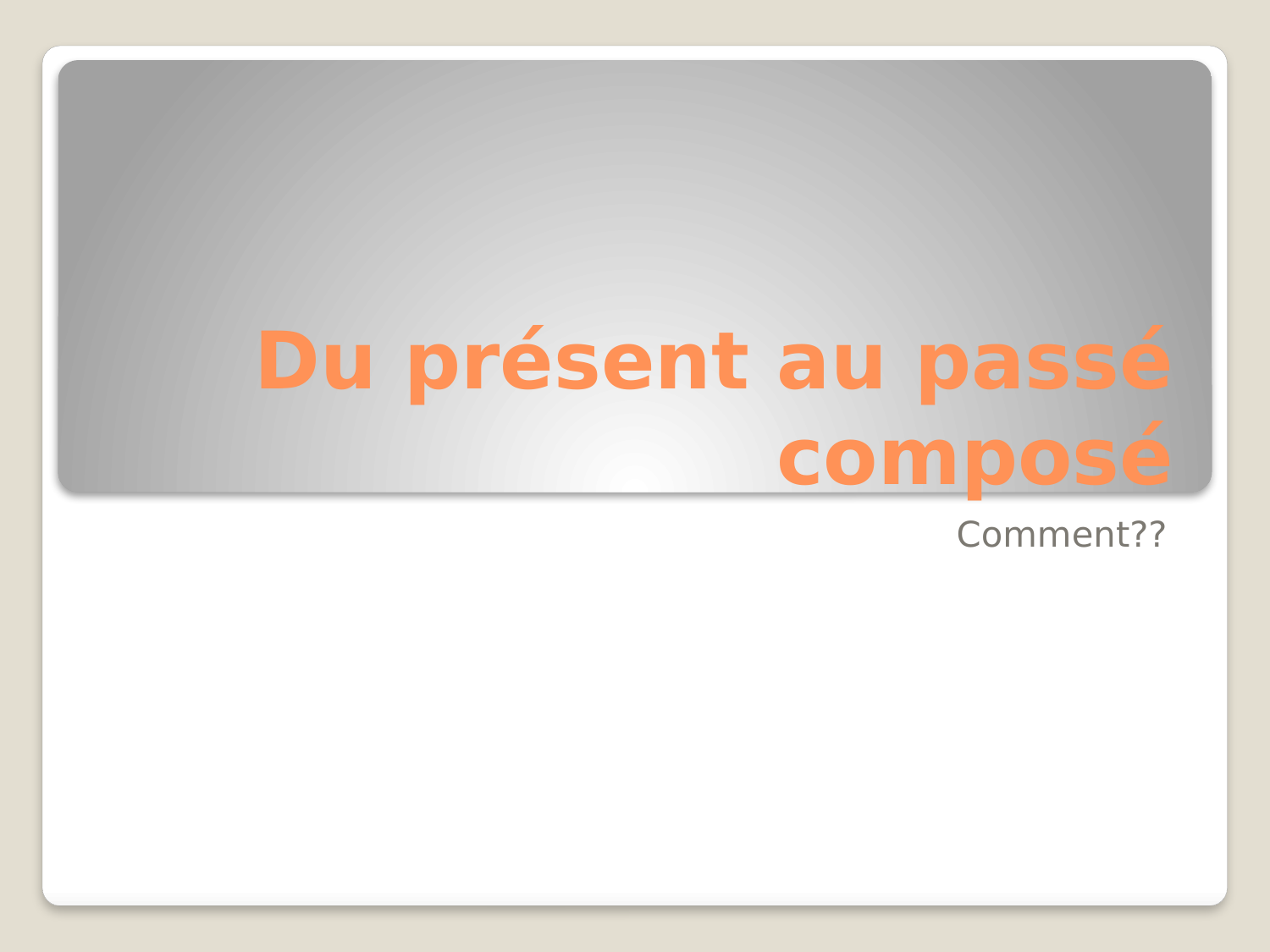

# Du présent au passé composé
Comment??